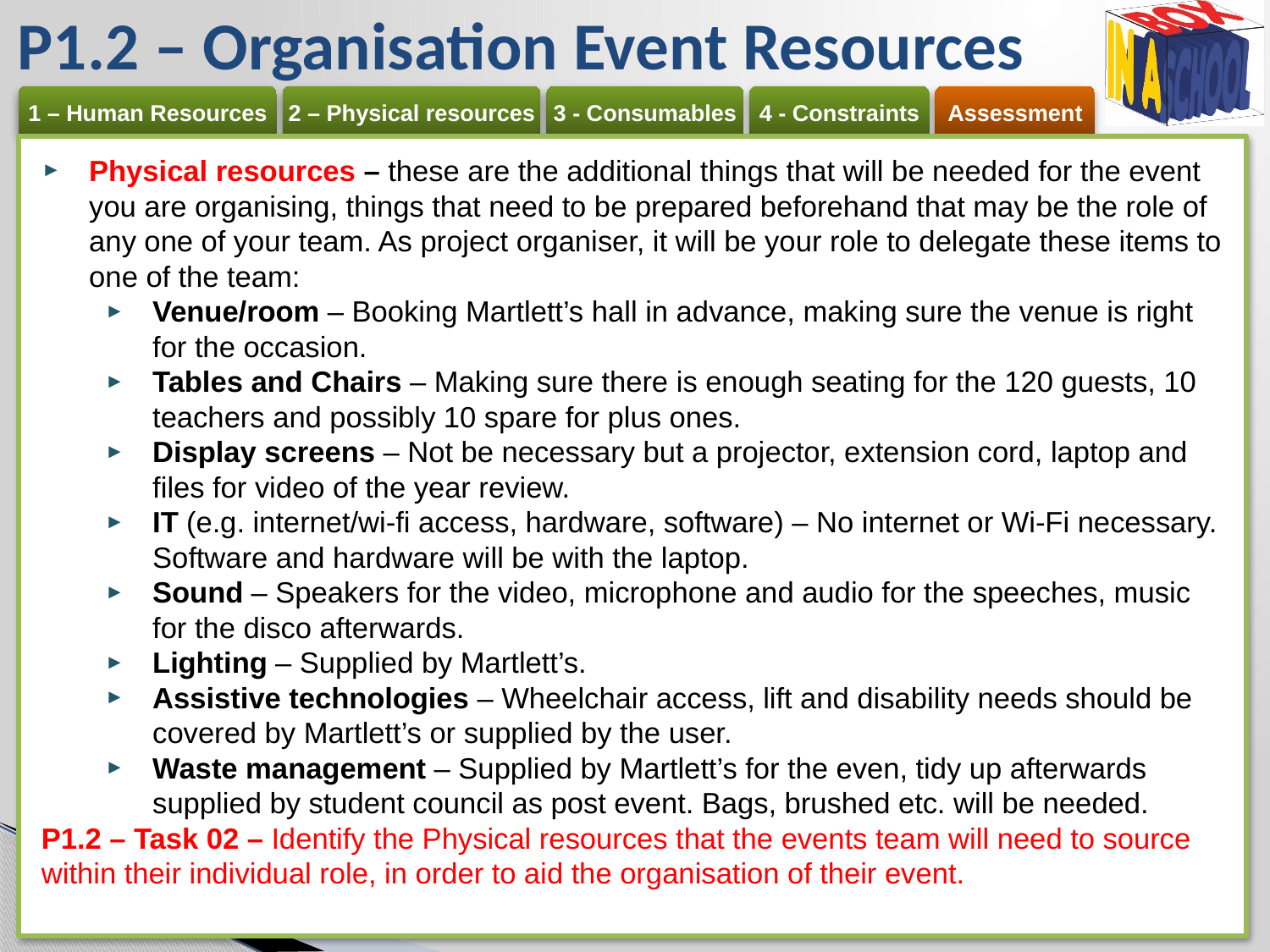

# P1.2 – Organisation Event Resources
Physical resources – these are the additional things that will be needed for the event you are organising, things that need to be prepared beforehand that may be the role of any one of your team. As project organiser, it will be your role to delegate these items to one of the team:
Venue/room – Booking Martlett’s hall in advance, making sure the venue is right for the occasion.
Tables and Chairs – Making sure there is enough seating for the 120 guests, 10 teachers and possibly 10 spare for plus ones.
Display screens – Not be necessary but a projector, extension cord, laptop and files for video of the year review.
IT (e.g. internet/wi-fi access, hardware, software) – No internet or Wi-Fi necessary. Software and hardware will be with the laptop.
Sound – Speakers for the video, microphone and audio for the speeches, music for the disco afterwards.
Lighting – Supplied by Martlett’s.
Assistive technologies – Wheelchair access, lift and disability needs should be covered by Martlett’s or supplied by the user.
Waste management – Supplied by Martlett’s for the even, tidy up afterwards supplied by student council as post event. Bags, brushed etc. will be needed.
P1.2 – Task 02 – Identify the Physical resources that the events team will need to source within their individual role, in order to aid the organisation of their event.